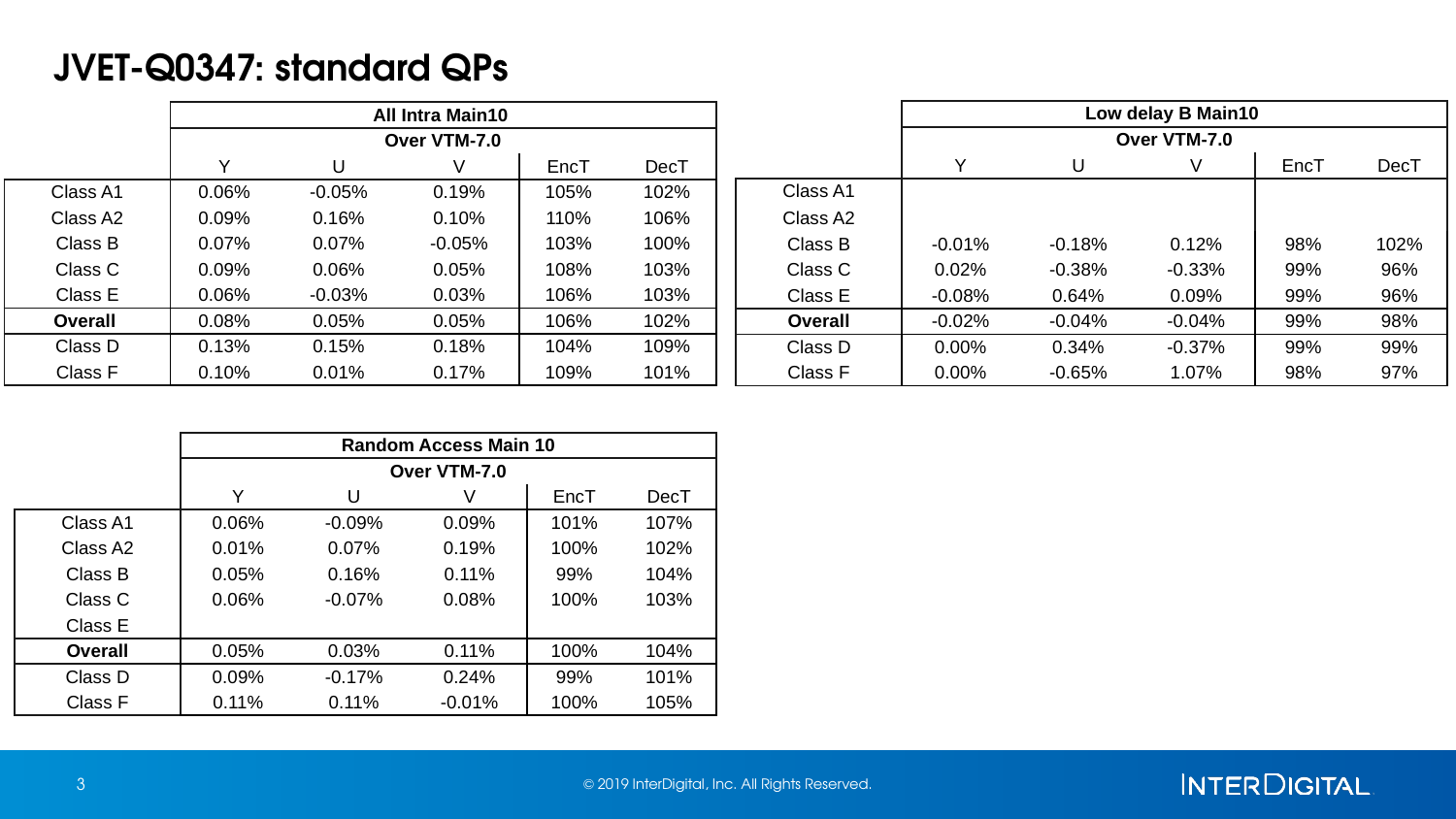

# JVET-Q0347: standard QPs
|  | Low delay B Main10 |  |  |  |  |
| --- | --- | --- | --- | --- | --- |
|  | Over VTM-7.0 |  |  |  |  |
|  | Y | U | V | EncT | DecT |
| Class A1 |  |  |  |  |  |
| Class A2 |  |  |  |  |  |
| Class B | -0.01% | -0.18% | 0.12% | 98% | 102% |
| Class C | 0.02% | -0.38% | -0.33% | 99% | 96% |
| Class E | -0.08% | 0.64% | 0.09% | 99% | 96% |
| Overall | -0.02% | -0.04% | -0.04% | 99% | 98% |
| Class D | 0.00% | 0.34% | -0.37% | 99% | 99% |
| Class F | 0.00% | -0.65% | 1.07% | 98% | 97% |
|  | All Intra Main10 |  |  |  |  |
| --- | --- | --- | --- | --- | --- |
|  | Over VTM-7.0 |  |  |  |  |
|  | Y | U | V | EncT | DecT |
| Class A1 | 0.06% | -0.05% | 0.19% | 105% | 102% |
| Class A2 | 0.09% | 0.16% | 0.10% | 110% | 106% |
| Class B | 0.07% | 0.07% | -0.05% | 103% | 100% |
| Class C | 0.09% | 0.06% | 0.05% | 108% | 103% |
| Class E | 0.06% | -0.03% | 0.03% | 106% | 103% |
| Overall | 0.08% | 0.05% | 0.05% | 106% | 102% |
| Class D | 0.13% | 0.15% | 0.18% | 104% | 109% |
| Class F | 0.10% | 0.01% | 0.17% | 109% | 101% |
|  | Random Access Main 10 |  |  |  |  |
| --- | --- | --- | --- | --- | --- |
|  | Over VTM-7.0 |  |  |  |  |
|  | Y | U | V | EncT | DecT |
| Class A1 | 0.06% | -0.09% | 0.09% | 101% | 107% |
| Class A2 | 0.01% | 0.07% | 0.19% | 100% | 102% |
| Class B | 0.05% | 0.16% | 0.11% | 99% | 104% |
| Class C | 0.06% | -0.07% | 0.08% | 100% | 103% |
| Class E |  |  |  |  |  |
| Overall | 0.05% | 0.03% | 0.11% | 100% | 104% |
| Class D | 0.09% | -0.17% | 0.24% | 99% | 101% |
| Class F | 0.11% | 0.11% | -0.01% | 100% | 105% |
3
© 2019 InterDigital, Inc. All Rights Reserved.